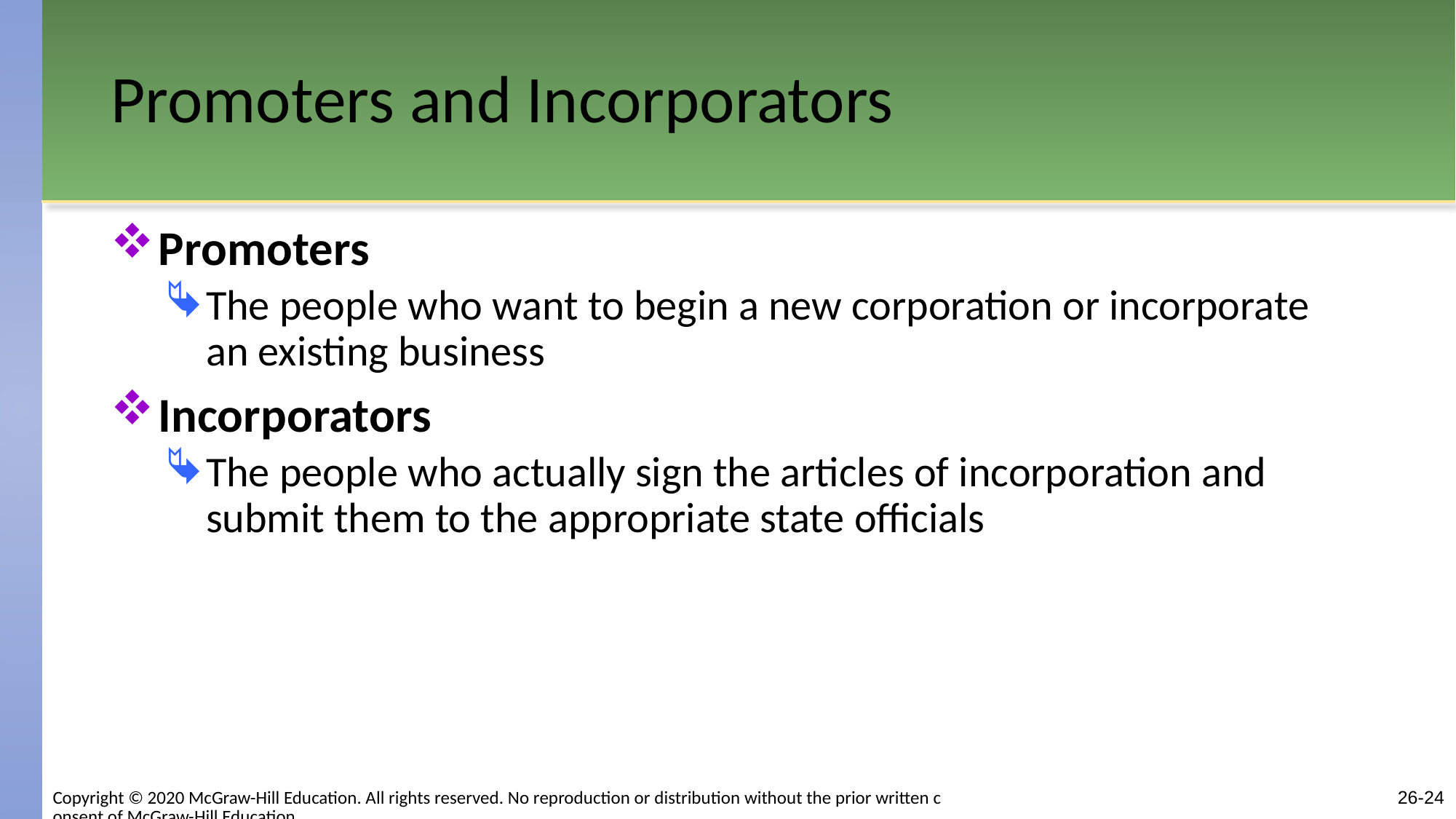

# Promoters and Incorporators
Promoters
The people who want to begin a new corporation or incorporate an existing business
Incorporators
The people who actually sign the articles of incorporation and submit them to the appropriate state officials
Copyright © 2020 McGraw-Hill Education. All rights reserved. No reproduction or distribution without the prior written consent of McGraw-Hill Education.
26-24